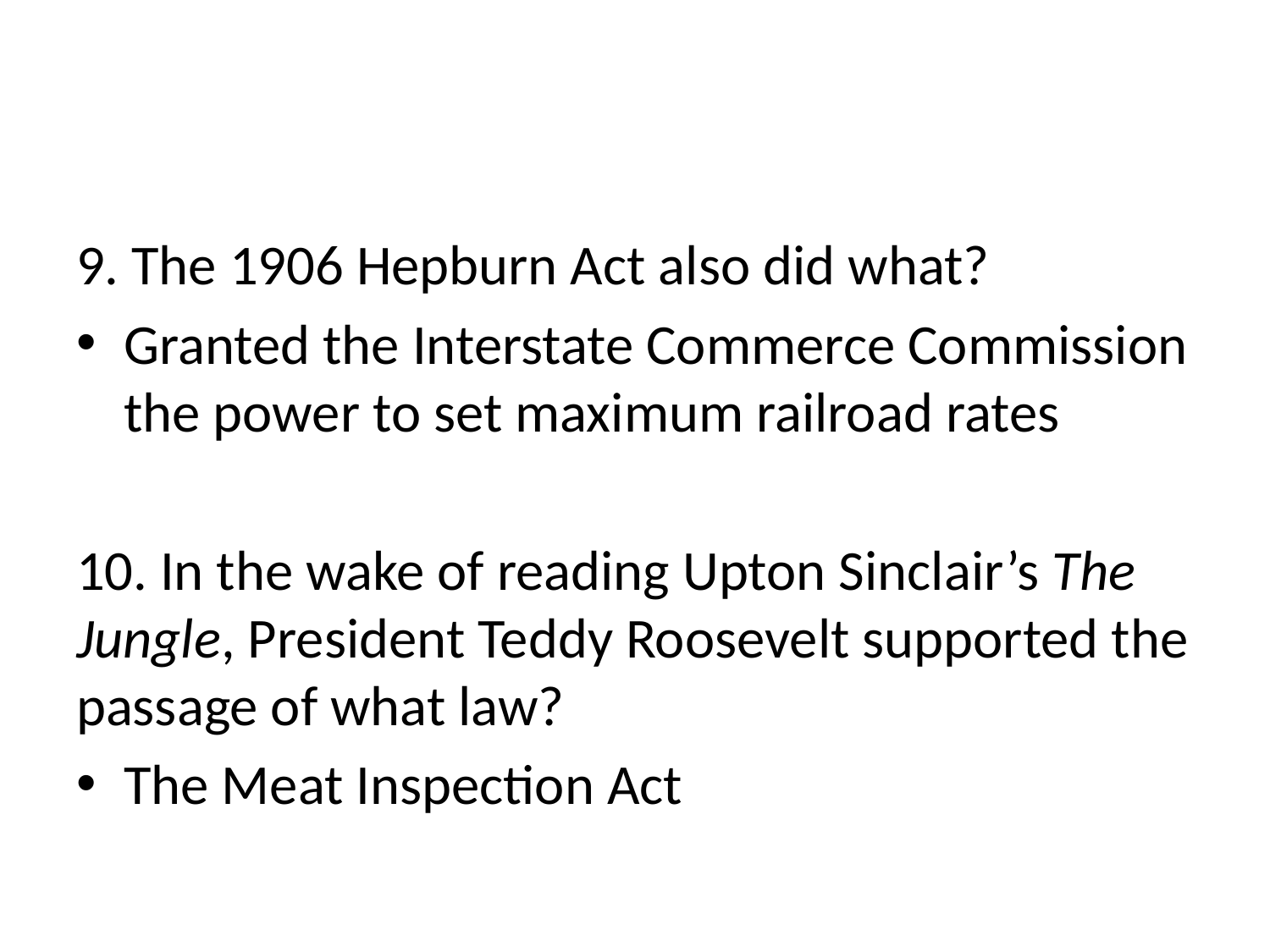

#
9. The 1906 Hepburn Act also did what?
Granted the Interstate Commerce Commission the power to set maximum railroad rates

10. In the wake of reading Upton Sinclair’s The Jungle, President Teddy Roosevelt supported the passage of what law?
The Meat Inspection Act